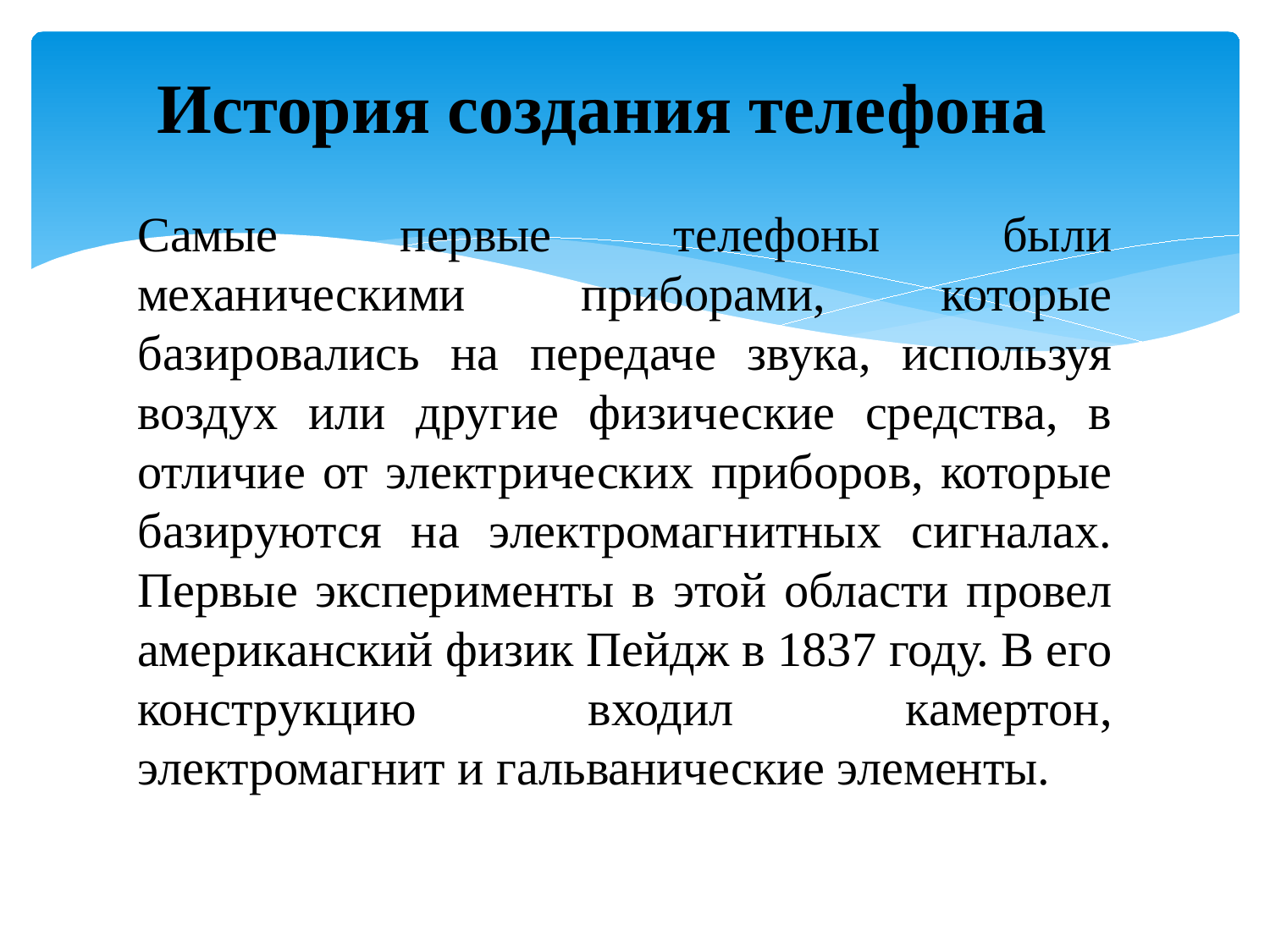

#
История создания телефона
Самые первые телефоны были механическими приборами, которые базировались на передаче звука, используя воздух или другие физические средства, в отличие от электрических приборов, которые базируются на электромагнитных сигналах. Первые эксперименты в этой области провел американский физик Пейдж в 1837 году. В его конструкцию входил камертон, электромагнит и гальванические элементы.